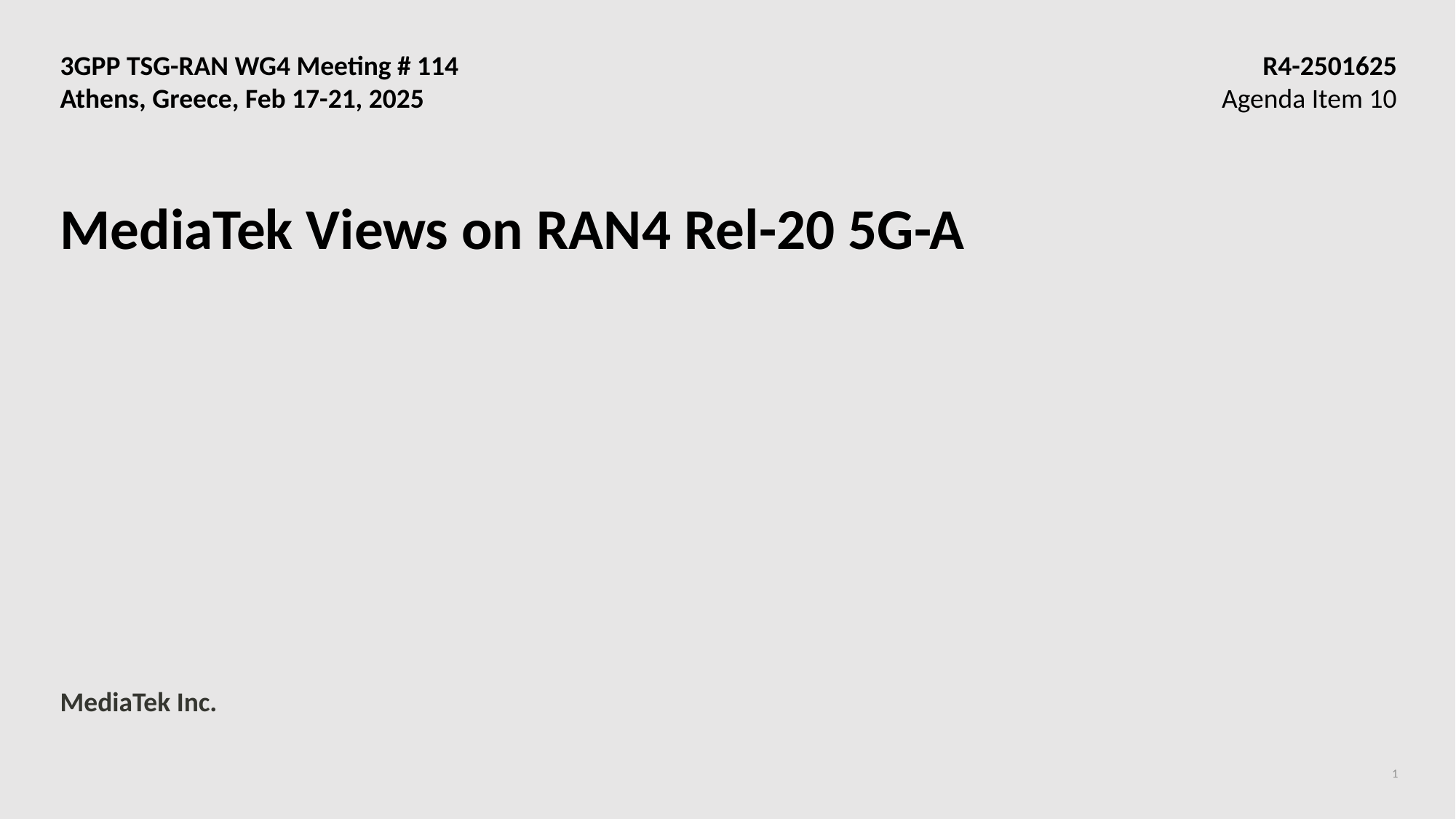

3GPP TSG-RAN WG4 Meeting # 114	R4-2501625
Athens, Greece, Feb 17-21, 2025 	Agenda Item 10
# MediaTek Views on RAN4 Rel-20 5G-A
MediaTek Inc.
1